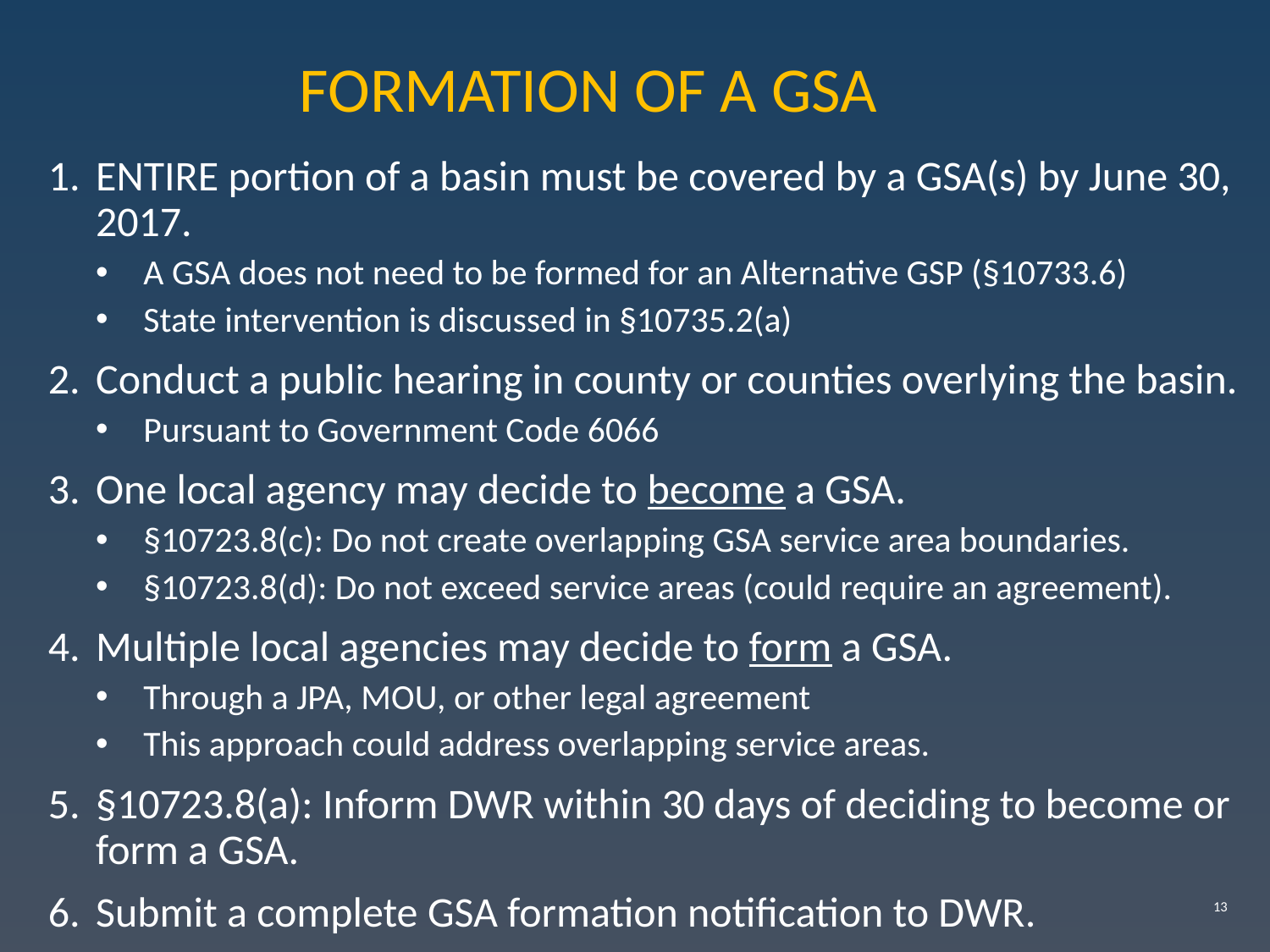

# FORMATION OF A GSA
ENTIRE portion of a basin must be covered by a GSA(s) by June 30, 2017.
A GSA does not need to be formed for an Alternative GSP (§10733.6)
State intervention is discussed in §10735.2(a)
Conduct a public hearing in county or counties overlying the basin.
Pursuant to Government Code 6066
One local agency may decide to become a GSA.
§10723.8(c): Do not create overlapping GSA service area boundaries.
§10723.8(d): Do not exceed service areas (could require an agreement).
Multiple local agencies may decide to form a GSA.
Through a JPA, MOU, or other legal agreement
This approach could address overlapping service areas.
§10723.8(a): Inform DWR within 30 days of deciding to become or form a GSA.
Submit a complete GSA formation notification to DWR.

13